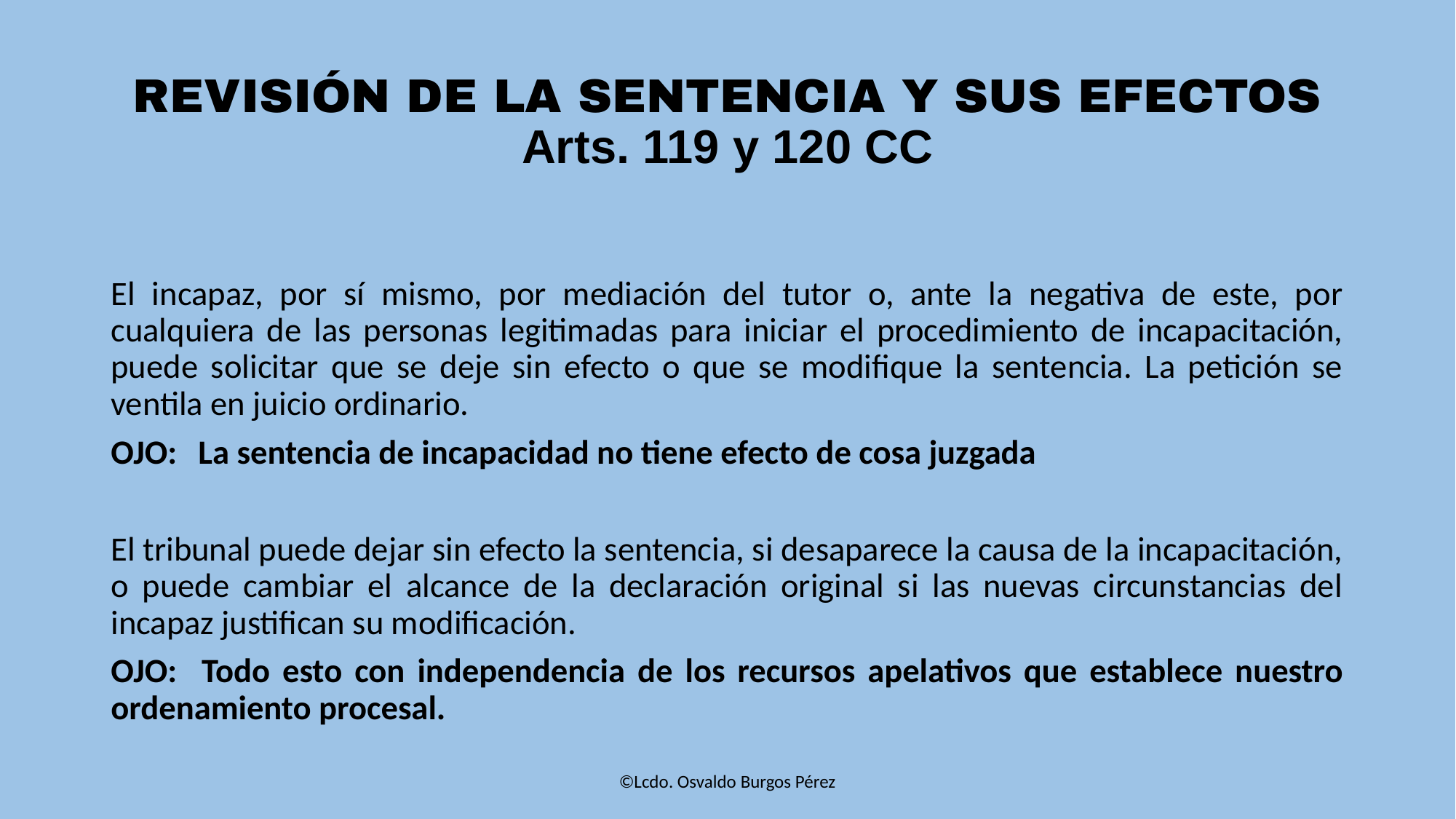

# REVISIÓN DE LA SENTENCIA Y SUS EFECTOS Arts. 119 y 120 CC

El incapaz, por sí mismo, por mediación del tutor o, ante la negativa de este, por cualquiera de las personas legitimadas para iniciar el procedimiento de incapacitación, puede solicitar que se deje sin efecto o que se modifique la sentencia. La petición se ventila en juicio ordinario.
OJO:  	La sentencia de incapacidad no tiene efecto de cosa juzgada

El tribunal puede dejar sin efecto la sentencia, si desaparece la causa de la incapacitación, o puede cambiar el alcance de la declaración original si las nuevas circunstancias del incapaz justifican su modificación.
OJO:  Todo esto con independencia de los recursos apelativos que establece nuestro ordenamiento procesal.
©Lcdo. Osvaldo Burgos Pérez